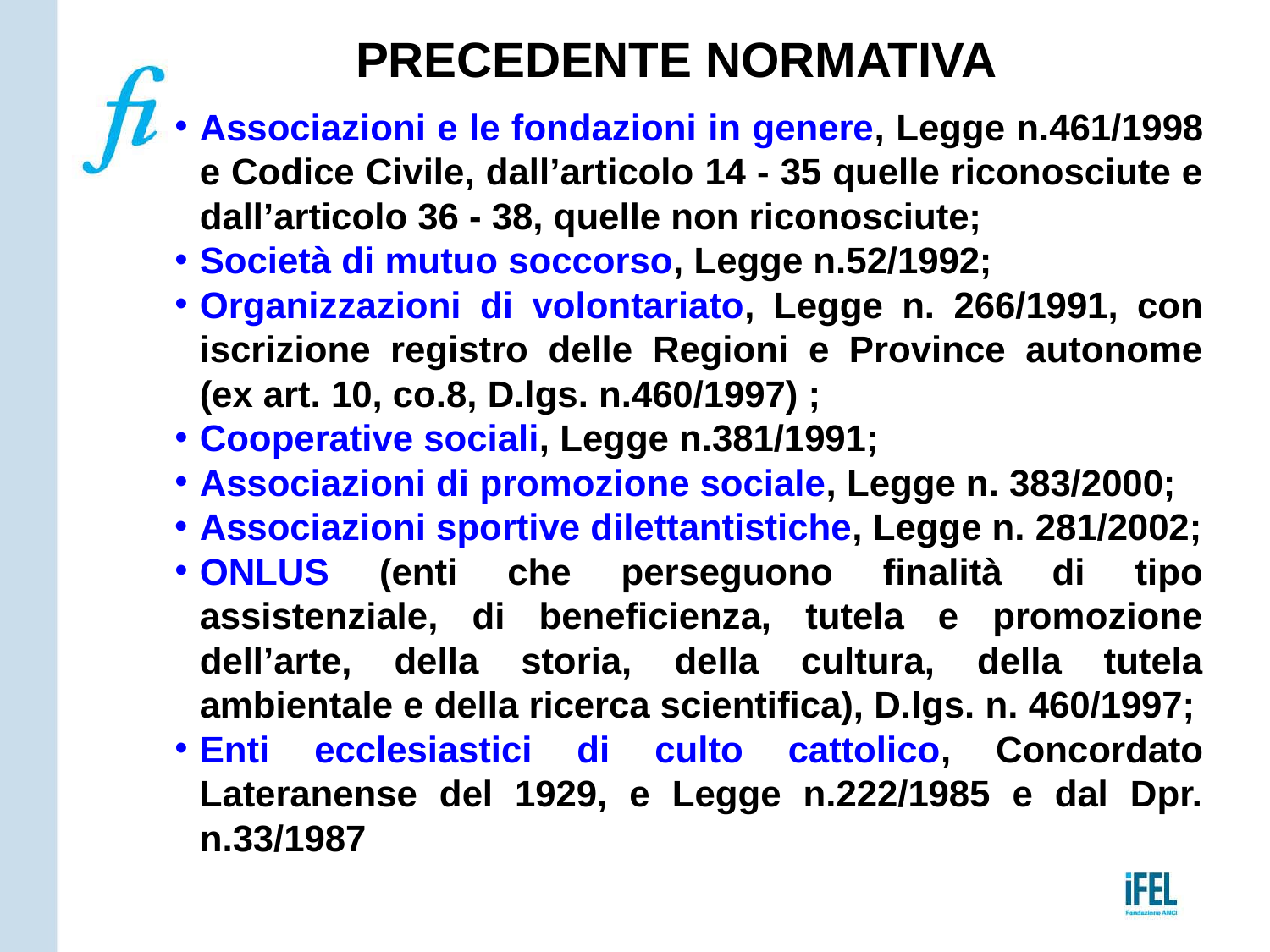

PRECEDENTE NORMATIVA

Associazioni e le fondazioni in genere, Legge n.461/1998 e Codice Civile, dall’articolo 14 - 35 quelle riconosciute e dall’articolo 36 - 38, quelle non riconosciute;
Società di mutuo soccorso, Legge n.52/1992;
Organizzazioni di volontariato, Legge n. 266/1991, con iscrizione registro delle Regioni e Province autonome (ex art. 10, co.8, D.lgs. n.460/1997) ;
Cooperative sociali, Legge n.381/1991;
Associazioni di promozione sociale, Legge n. 383/2000;
Associazioni sportive dilettantistiche, Legge n. 281/2002;
ONLUS (enti che perseguono finalità di tipo assistenziale, di beneficienza, tutela e promozione dell’arte, della storia, della cultura, della tutela ambientale e della ricerca scientifica), D.lgs. n. 460/1997;
Enti ecclesiastici di culto cattolico, Concordato Lateranense del 1929, e Legge n.222/1985 e dal Dpr. n.33/1987